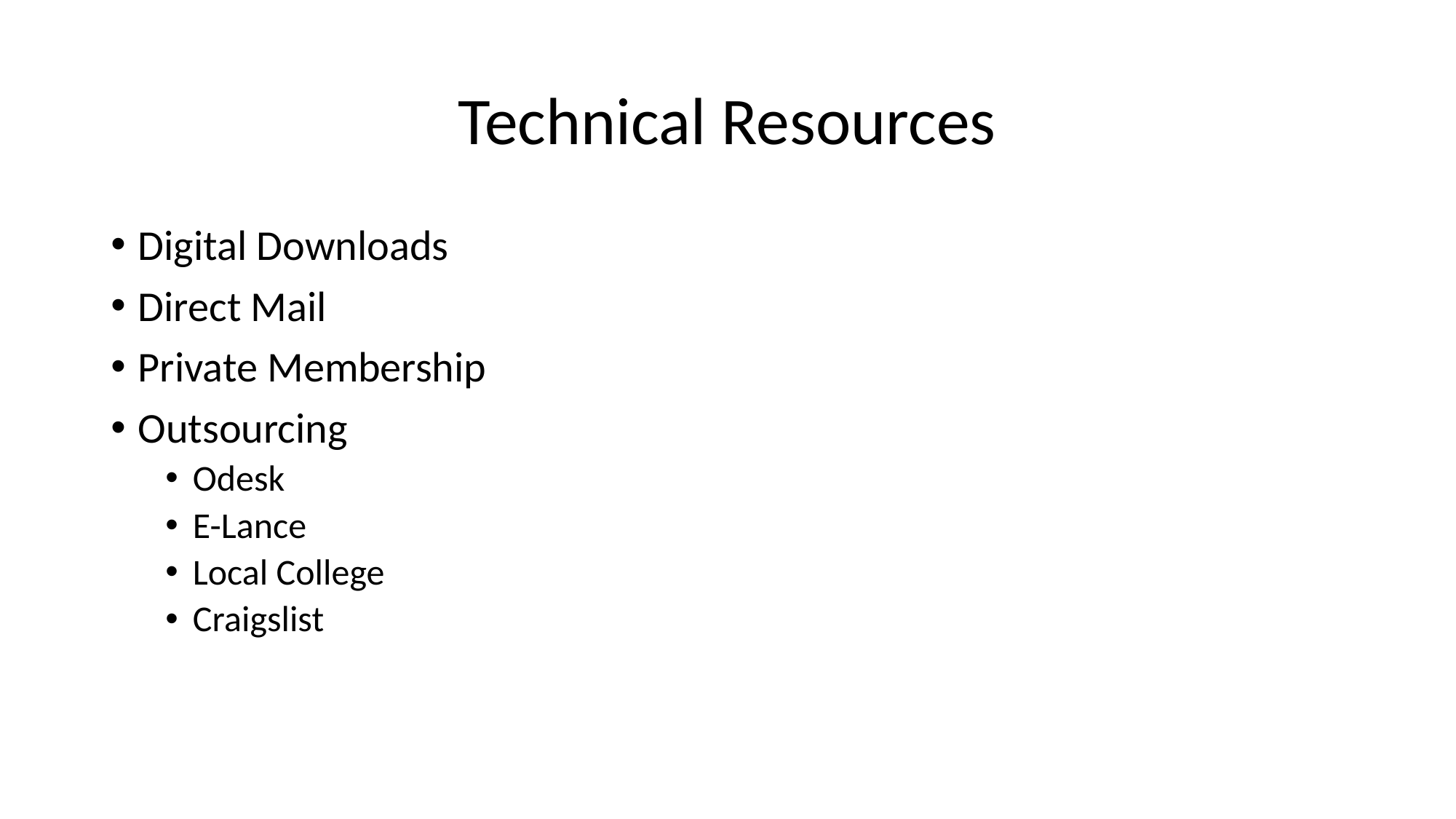

# Technical Resources
Digital Downloads
Direct Mail
Private Membership
Outsourcing
Odesk
E-Lance
Local College
Craigslist